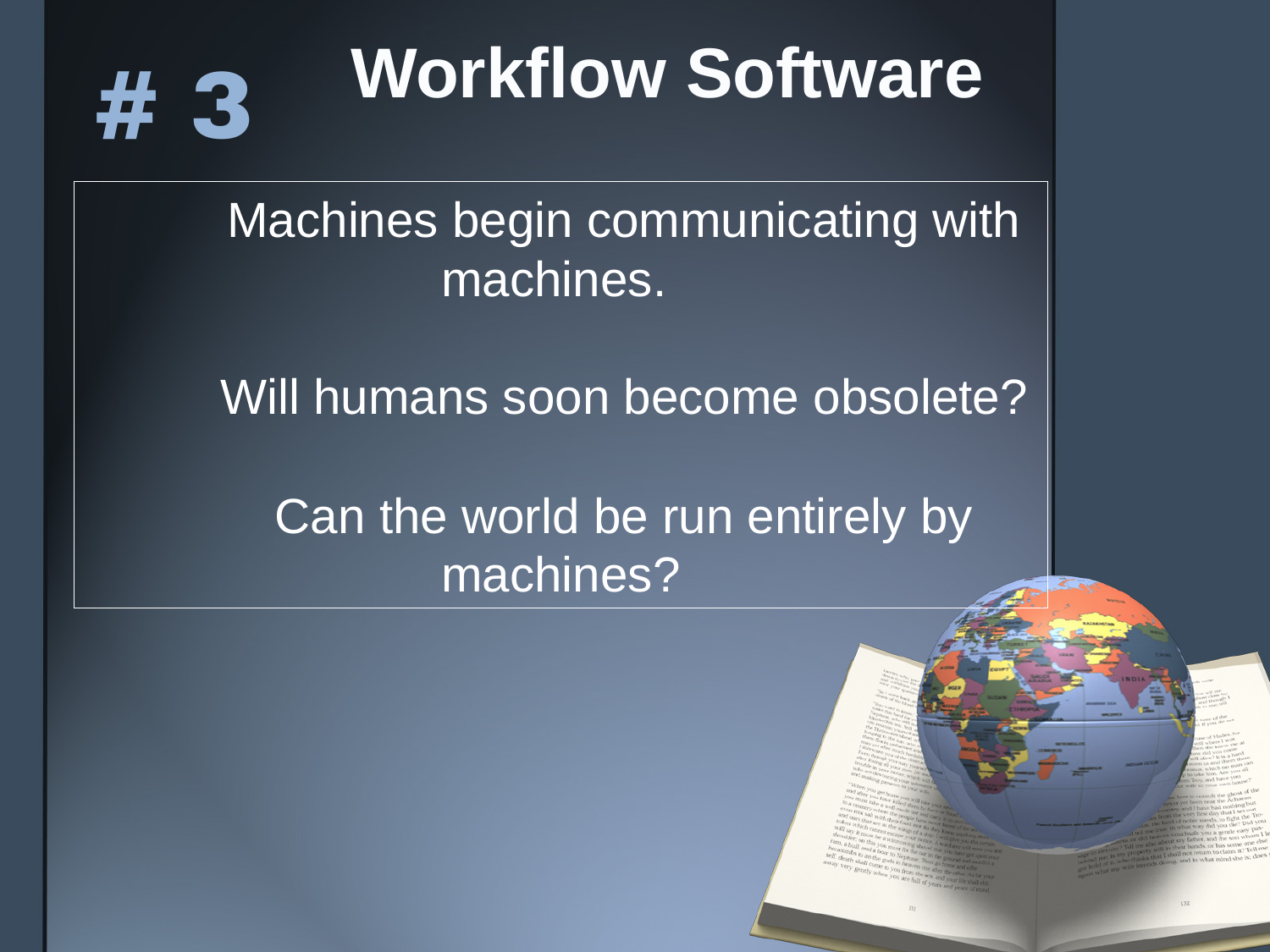

# # 3
Workflow Software
	Machines begin communicating with machines.

	Will humans soon become obsolete?

	Can the world be run entirely by machines?